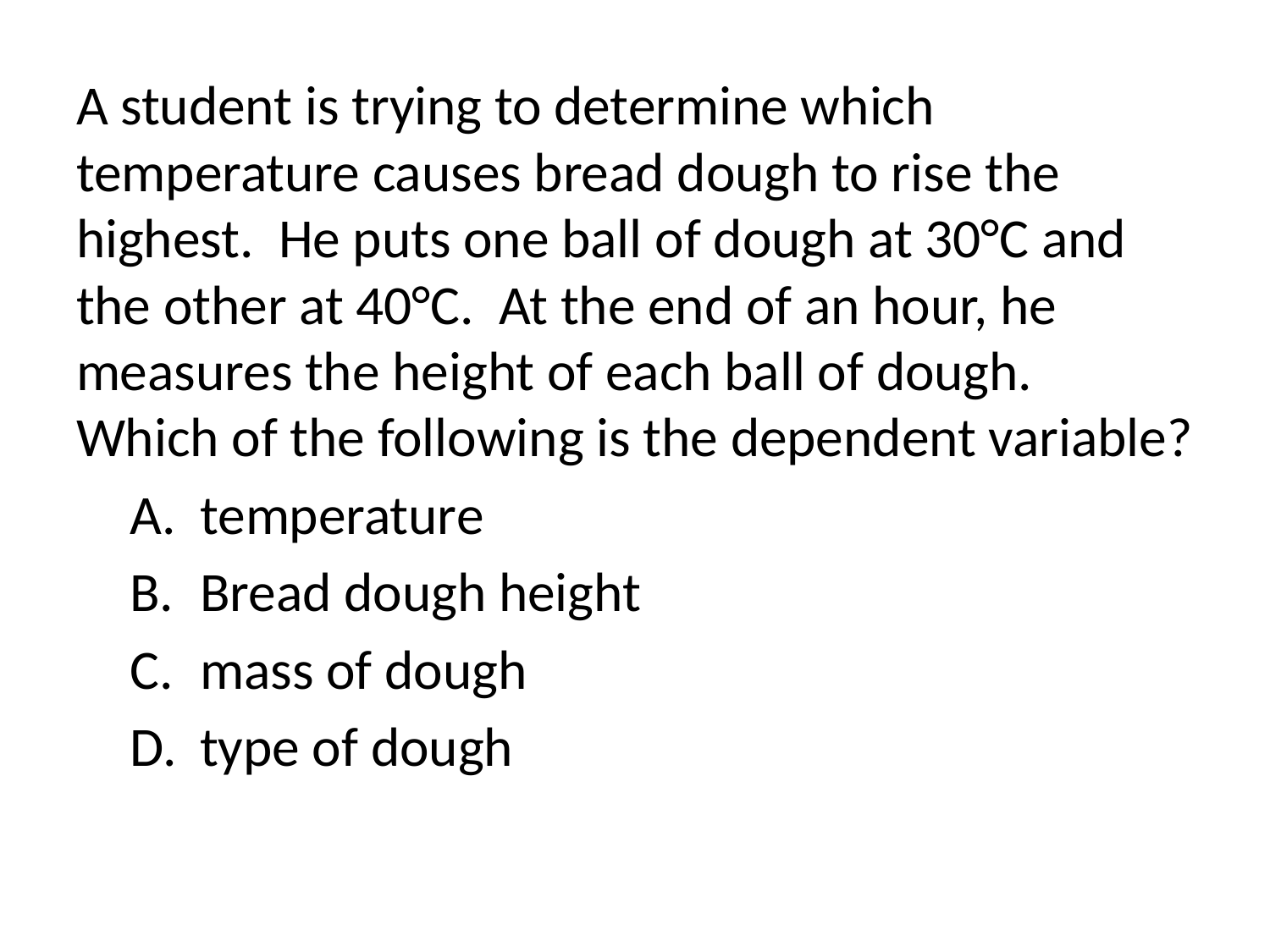

A student is trying to determine which temperature causes bread dough to rise the highest.  He puts one ball of dough at 30°C and the other at 40°C.  At the end of an hour, he measures the height of each ball of dough.  Which of the following is the dependent variable?
temperature
Bread dough height
mass of dough
type of dough